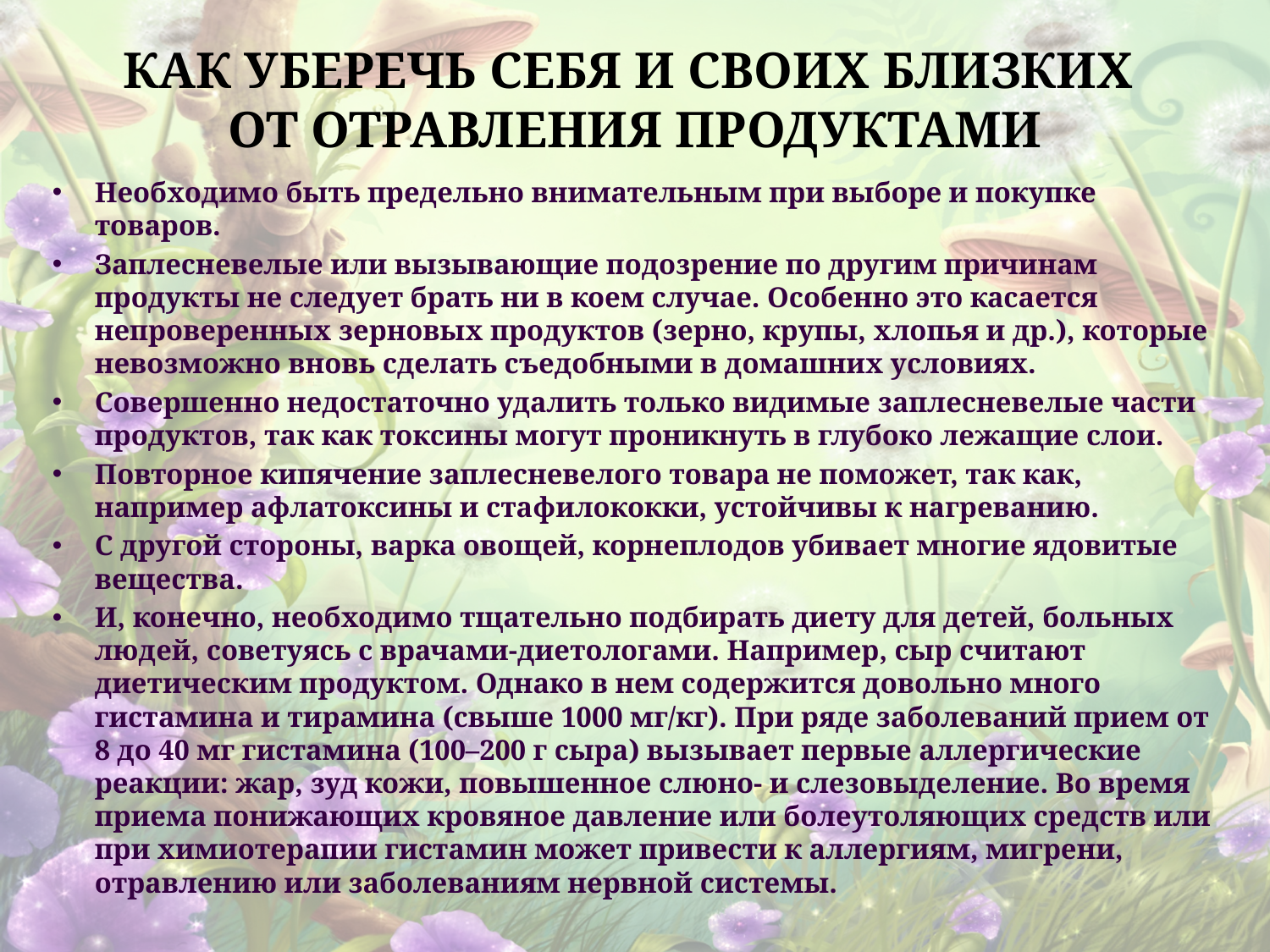

# Как уберечь себя и своих близких от отравления продуктами
Необходимо быть предельно внимательным при выборе и покупке товаров.
Заплесневелые или вызывающие подозрение по другим причинам продукты не следует брать ни в коем случае. Особенно это касается непроверенных зерновых продуктов (зерно, крупы, хлопья и др.), которые невозможно вновь сделать съедобными в домашних условиях.
Совершенно недостаточно удалить только видимые заплесневелые части продуктов, так как токсины могут проникнуть в глубоко лежащие слои.
Повторное кипячение заплесневелого товара не поможет, так как, например афлатоксины и стафилококки, устойчивы к нагреванию.
С другой стороны, варка овощей, корнеплодов убивает многие ядовитые вещества.
И, конечно, необходимо тщательно подбирать диету для детей, больных людей, советуясь с врачами-диетологами. Например, сыр считают диетическим продуктом. Однако в нем содержится довольно много гистамина и тирамина (свыше 1000 мг/кг). При ряде заболеваний прием от 8 до 40 мг гистамина (100–200 г сыра) вызывает первые аллергические реакции: жар, зуд кожи, повышенное слюно- и слезовыделение. Во время приема понижающих кровяное давление или болеутоляющих средств или при химиотерапии гистамин может привести к аллергиям, мигрени, отравлению или заболеваниям нервной системы.